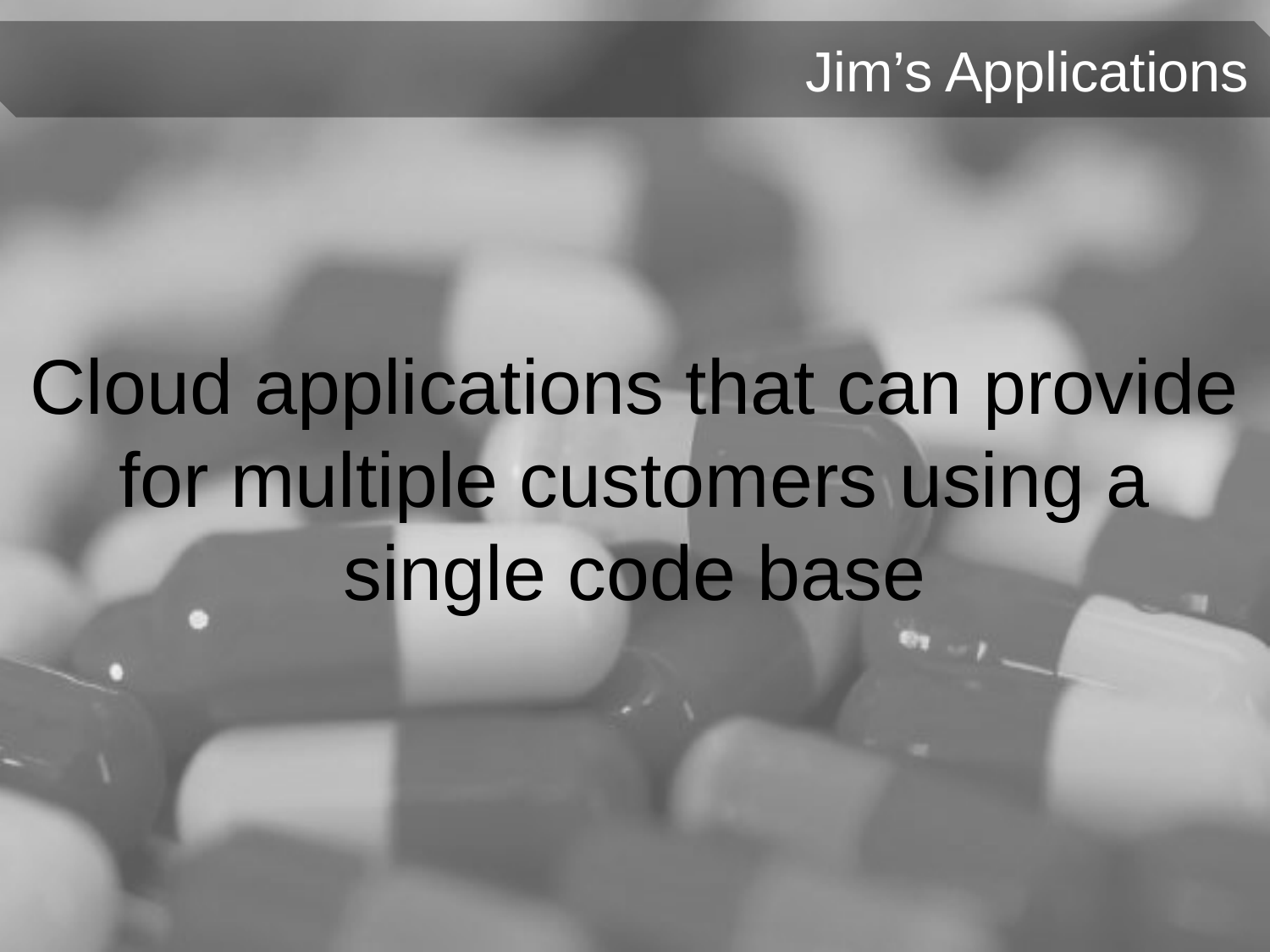

Cloud applications that can provide for multiple customers using a single code base